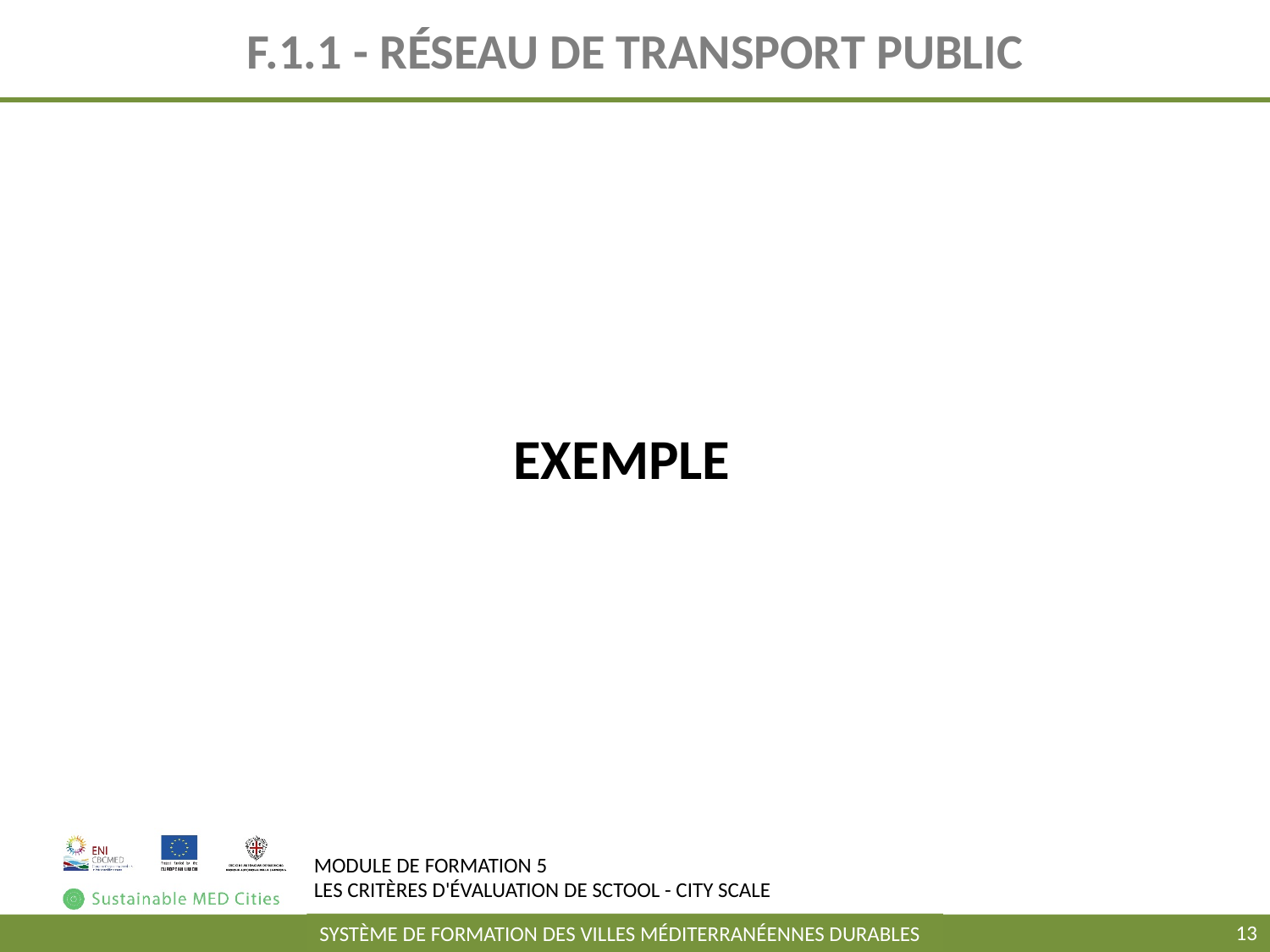

# F.1.1 - RÉSEAU DE TRANSPORT PUBLIC

EXEMPLE
13
SYSTÈME DE FORMATION DES VILLES MÉDITERRANÉENNES DURABLES